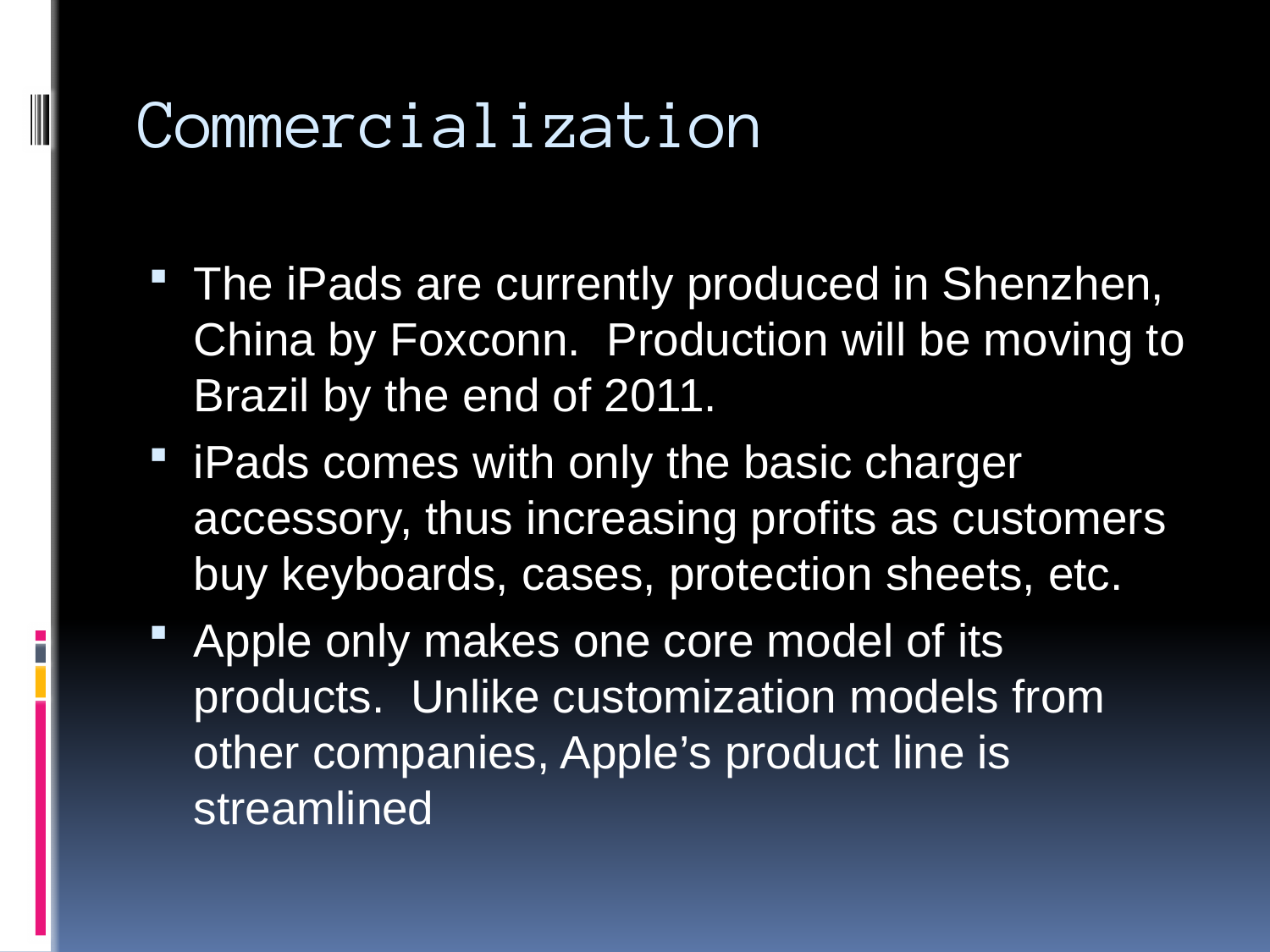

# Commercialization
The iPads are currently produced in Shenzhen, China by Foxconn.  Production will be moving to Brazil by the end of 2011.
iPads comes with only the basic charger accessory, thus increasing profits as customers buy keyboards, cases, protection sheets, etc.
Apple only makes one core model of its products.  Unlike customization models from other companies, Apple’s product line is streamlined